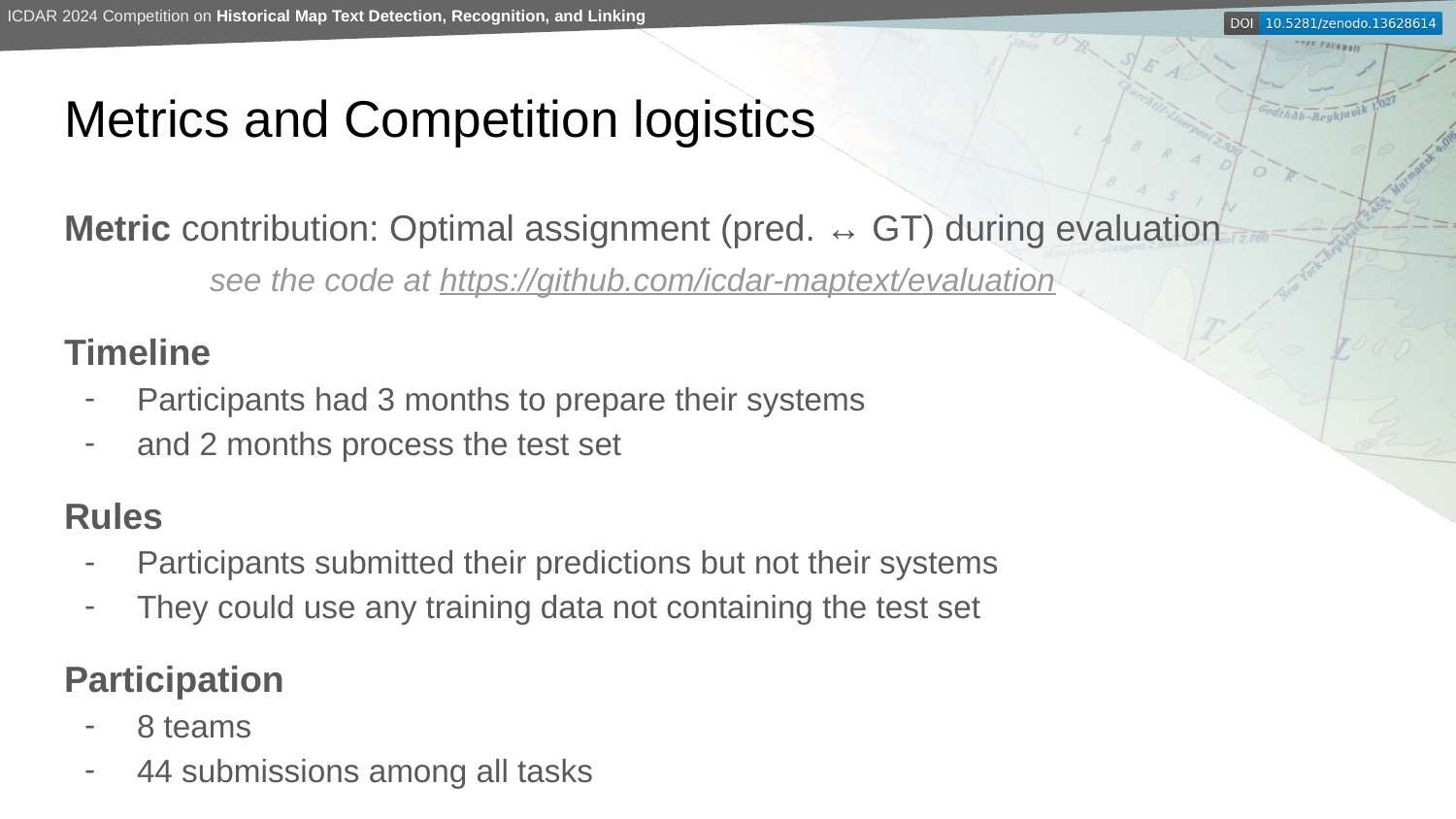

# Metrics and Competition logistics
Metric contribution: Optimal assignment (pred. ↔ GT) during evaluation
	see the code at https://github.com/icdar-maptext/evaluation
Timeline
Participants had 3 months to prepare their systems
and 2 months process the test set
Rules
Participants submitted their predictions but not their systems
They could use any training data not containing the test set
Participation
8 teams
44 submissions among all tasks